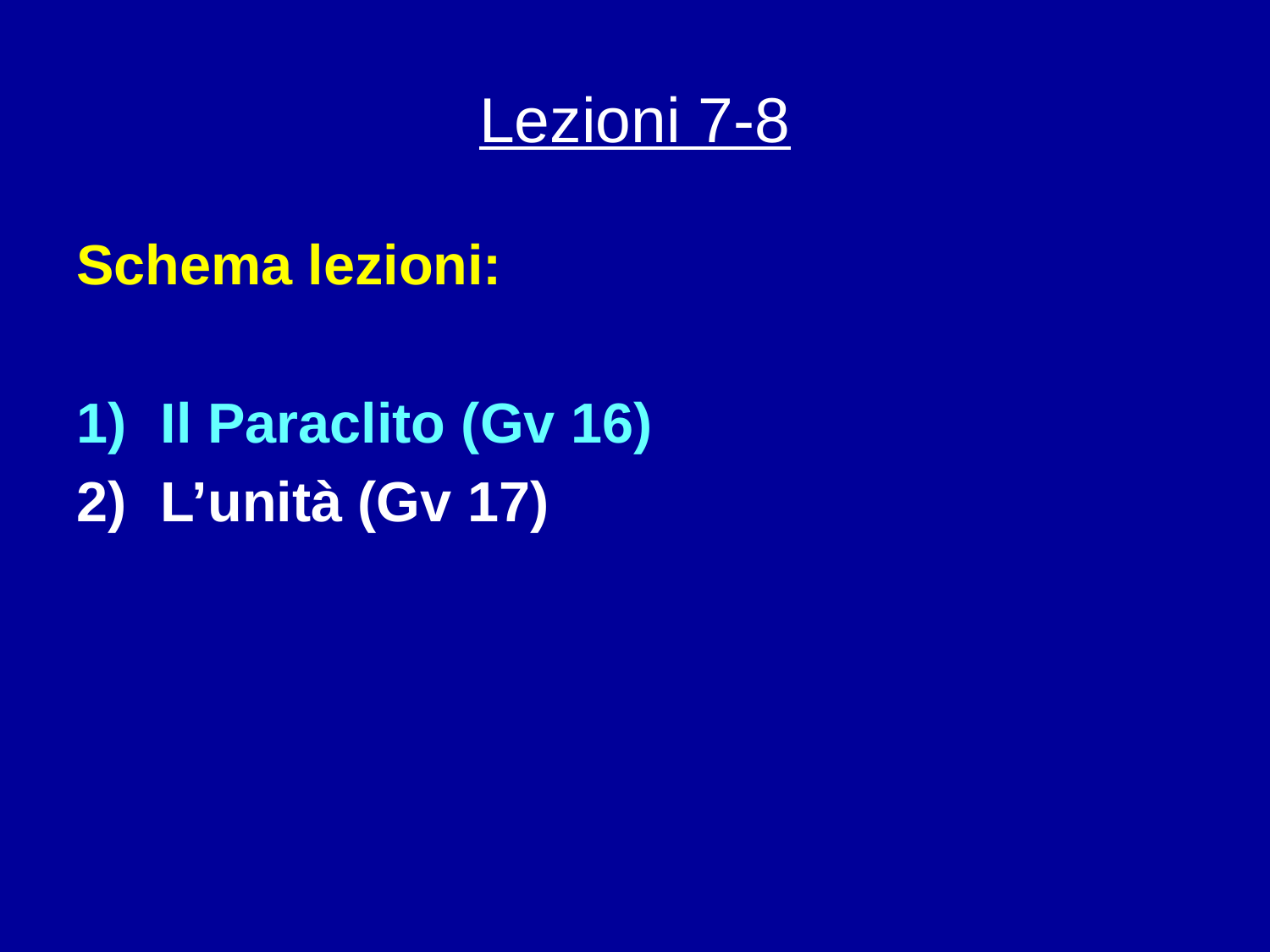

# Lezioni 7-8
Schema lezioni:

Il Paraclito (Gv 16)
L’unità (Gv 17)